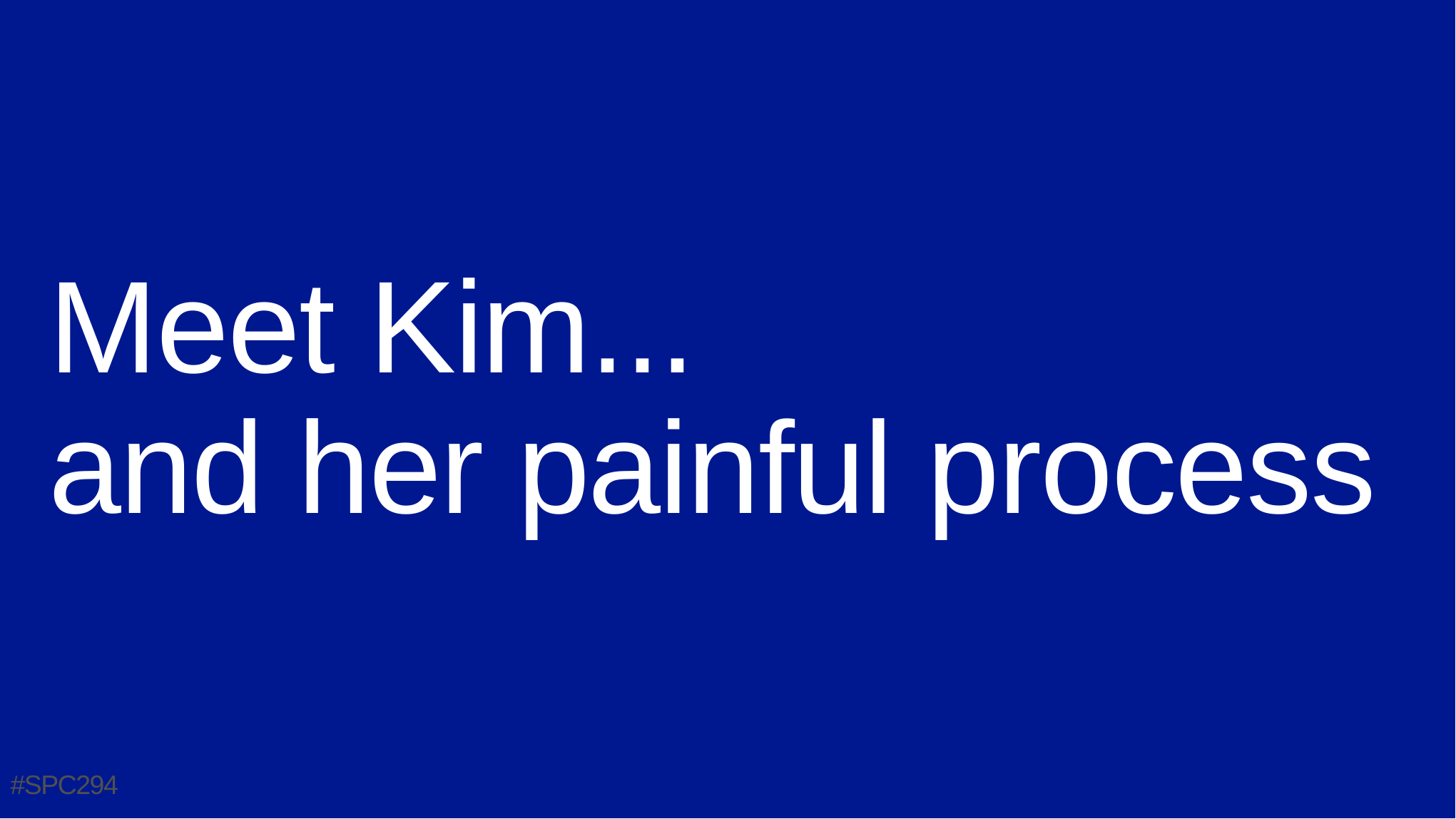

# Meet Kim... and her painful process